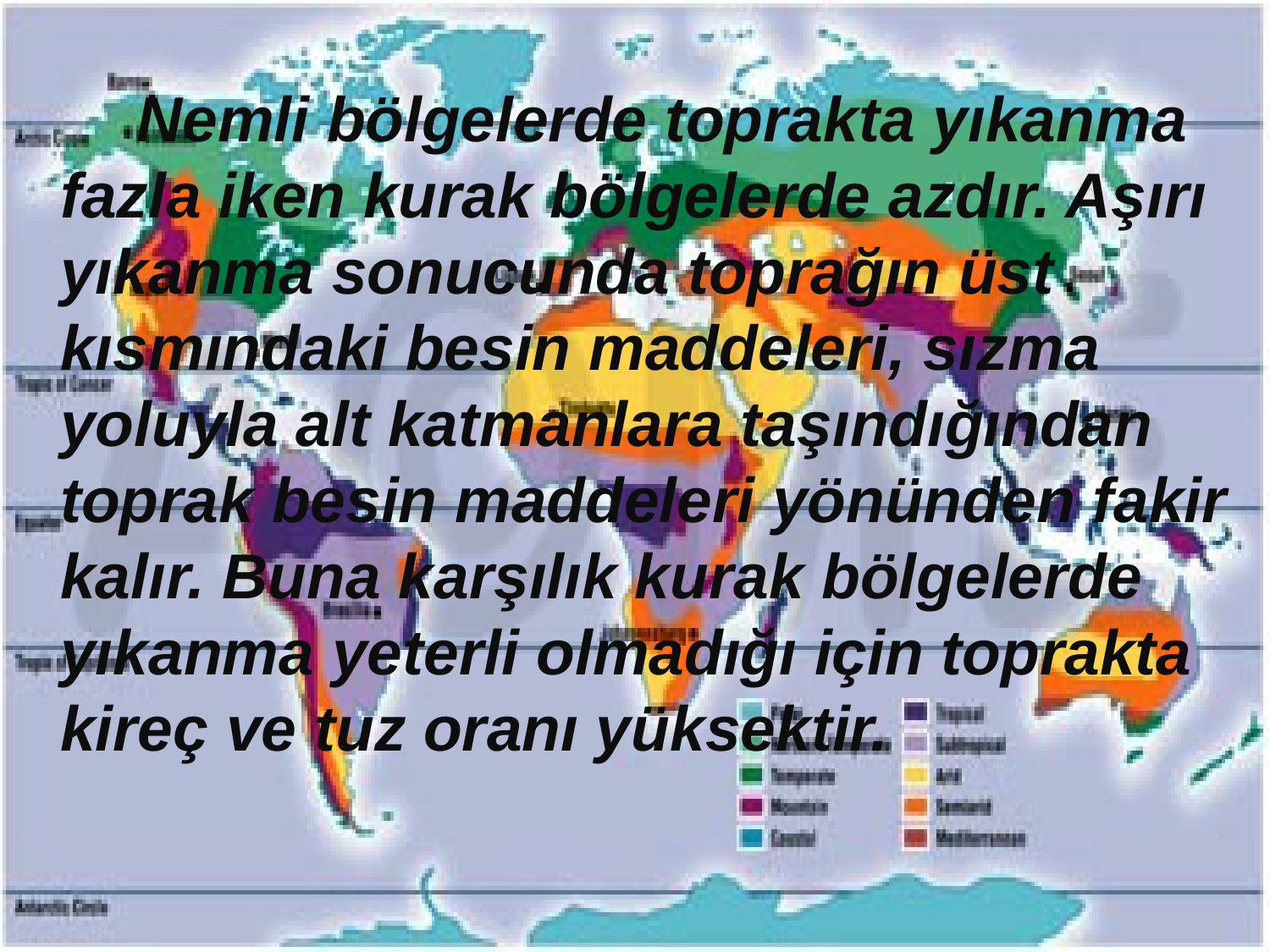

Nemli bölgelerde toprakta yıkanma fazla iken kurak bölgelerde azdır. Aşırı yıkanma sonucunda toprağın üst kısmındaki besin maddeleri, sızma yoluyla alt katmanlara taşındığından toprak besin maddeleri yönünden fakir kalır. Buna karşılık kurak bölgelerde yıkanma yeterli olmadığı için toprakta kireç ve tuz oranı yüksektir.